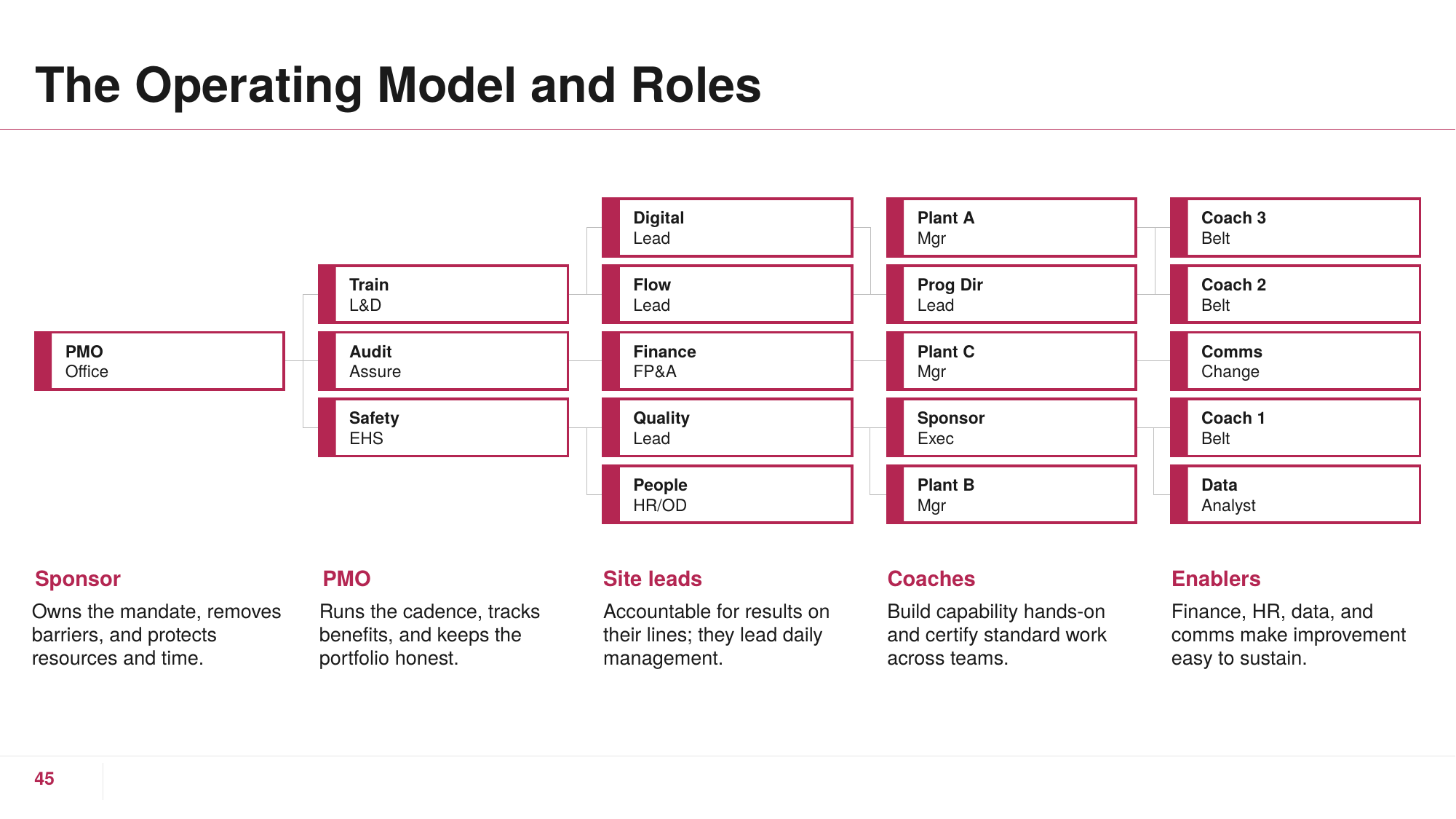

# The Operating Model and Roles
Digital
Lead

Plant A
Mgr

Coach 3
Belt

Train
L&D

Flow
Lead

Prog Dir
Lead

Coach 2
Belt

PMO
Office

Audit
Assure

Finance
FP&A

Plant C
Mgr

Comms
Change

Safety
EHS

Quality
Lead

Sponsor
Exec

Coach 1
Belt

People
HR/OD

Plant B
Mgr

Data
Analyst

Sponsor
PMO
Site leads
Coaches
Enablers
Owns the mandate, removes barriers, and protects resources and time.
Runs the cadence, tracks benefits, and keeps the portfolio honest.
Accountable for results on their lines; they lead daily management.
Build capability hands-on and certify standard work across teams.
Finance, HR, data, and comms make improvement easy to sustain.
45